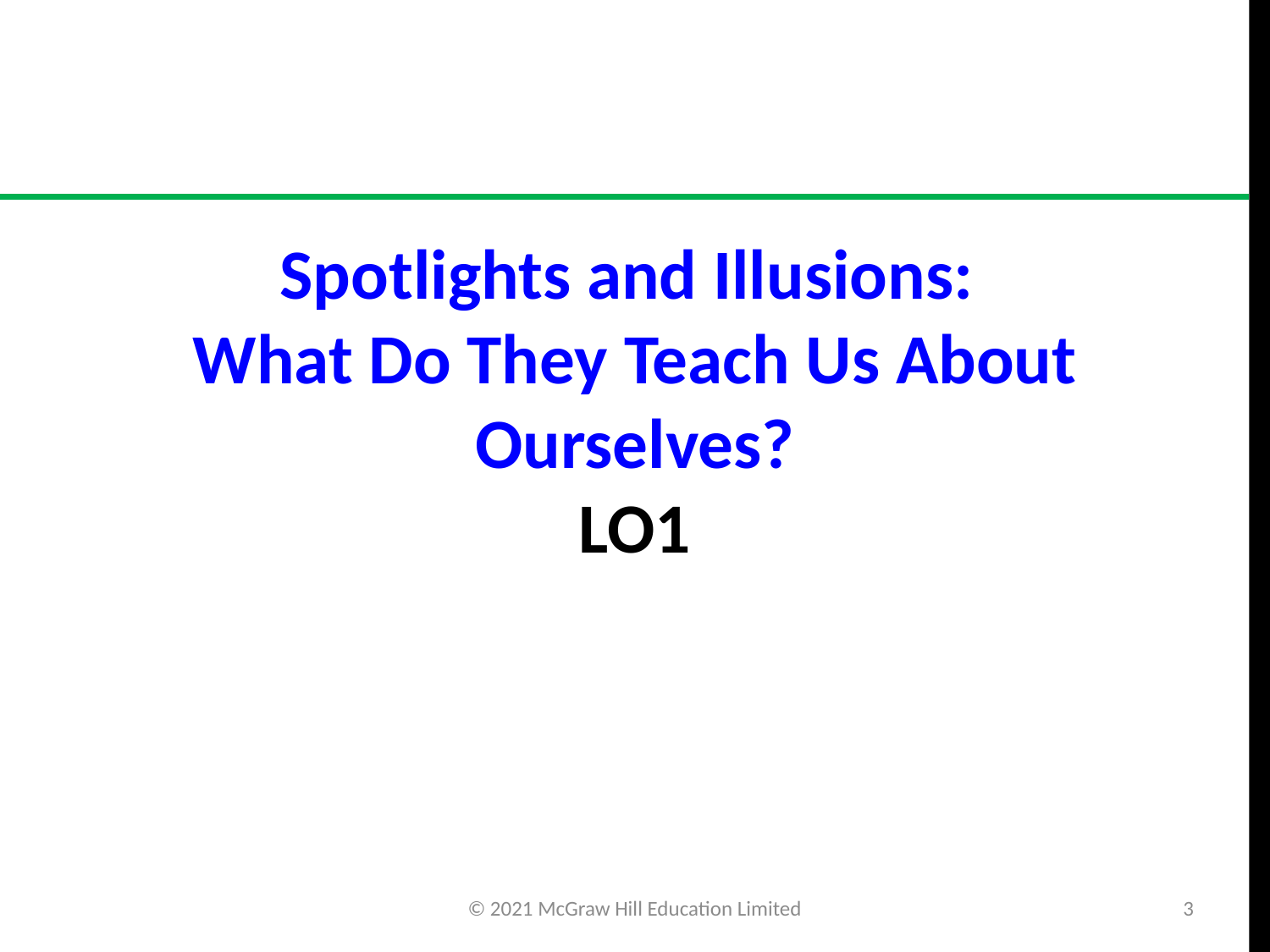

# Spotlights and Illusions: What Do They Teach Us About Ourselves? LO1

© 2021 McGraw Hill Education Limited
3